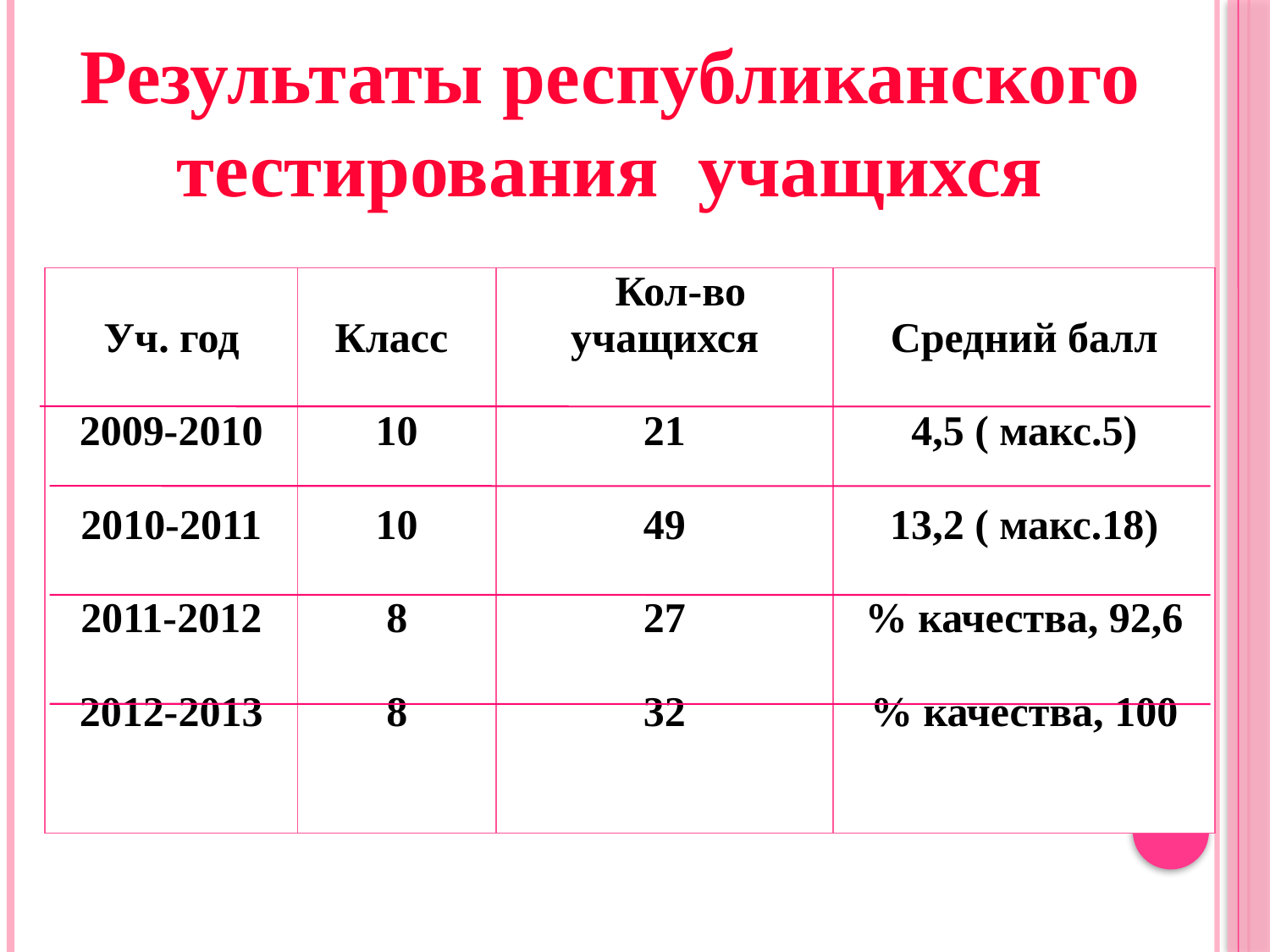

Результаты республиканского
 тестирования  учащихся
| Уч. год 2009-2010 2010-2011 2011-2012 2012-2013 | Класс 10 10 8 8 | Кол-во учащихся 21 49 27 32 | Средний балл 4,5 ( макс.5) 13,2 ( макс.18) % качества, 92,6 % качества, 100 |
| --- | --- | --- | --- |